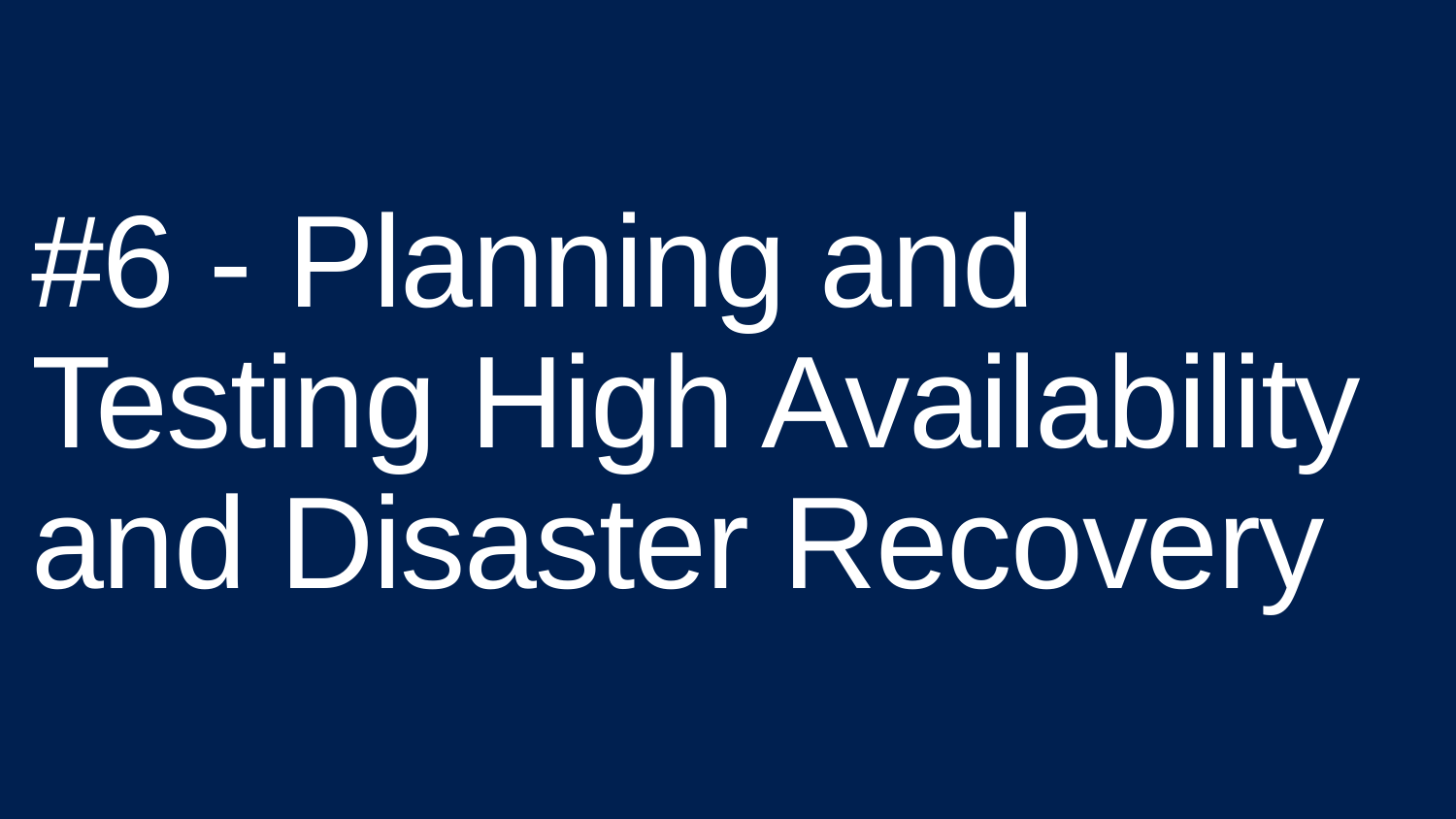

# #6 - Planning and Testing High Availability and Disaster Recovery